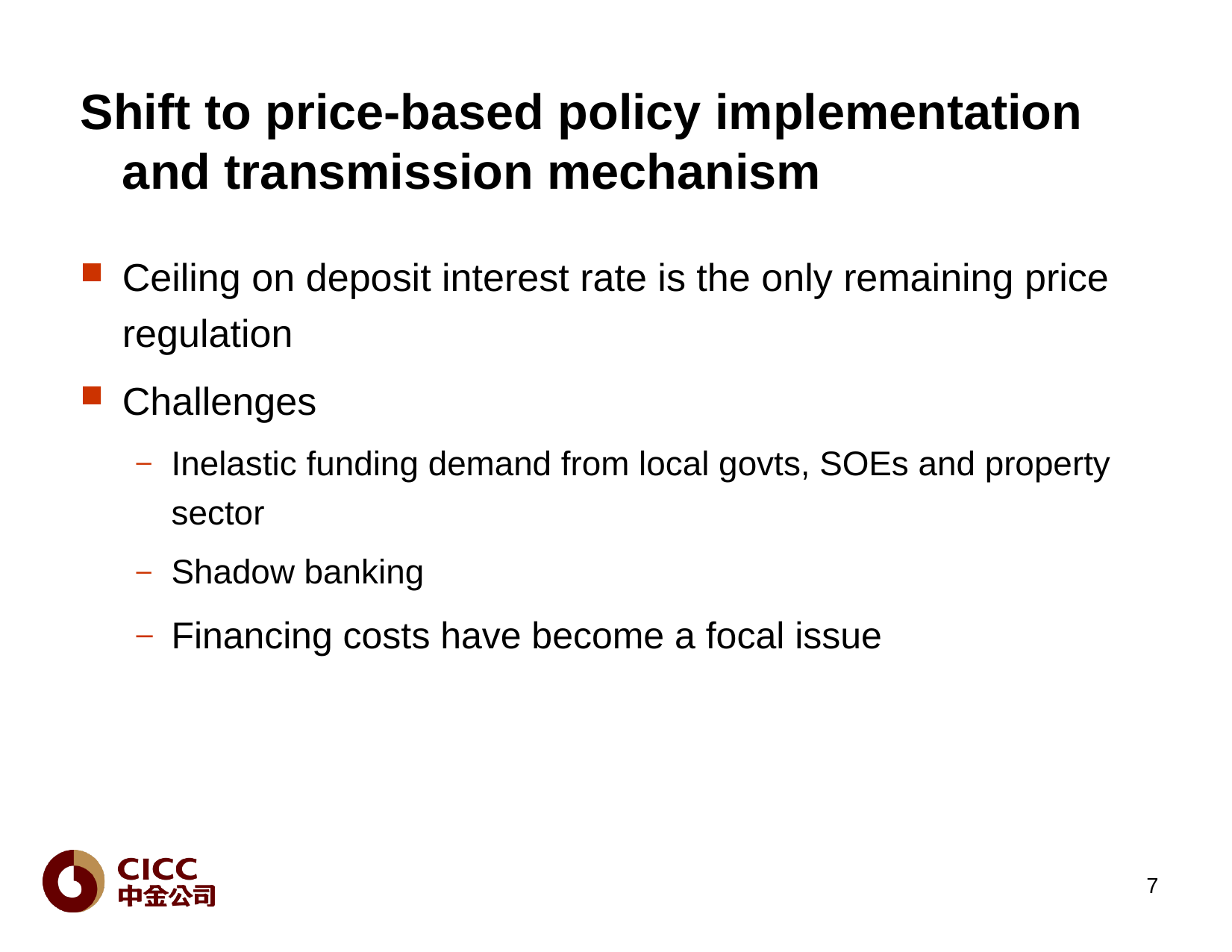

# Shift to price-based policy implementation and transmission mechanism
Ceiling on deposit interest rate is the only remaining price regulation
Challenges
Inelastic funding demand from local govts, SOEs and property sector
Shadow banking
Financing costs have become a focal issue

7